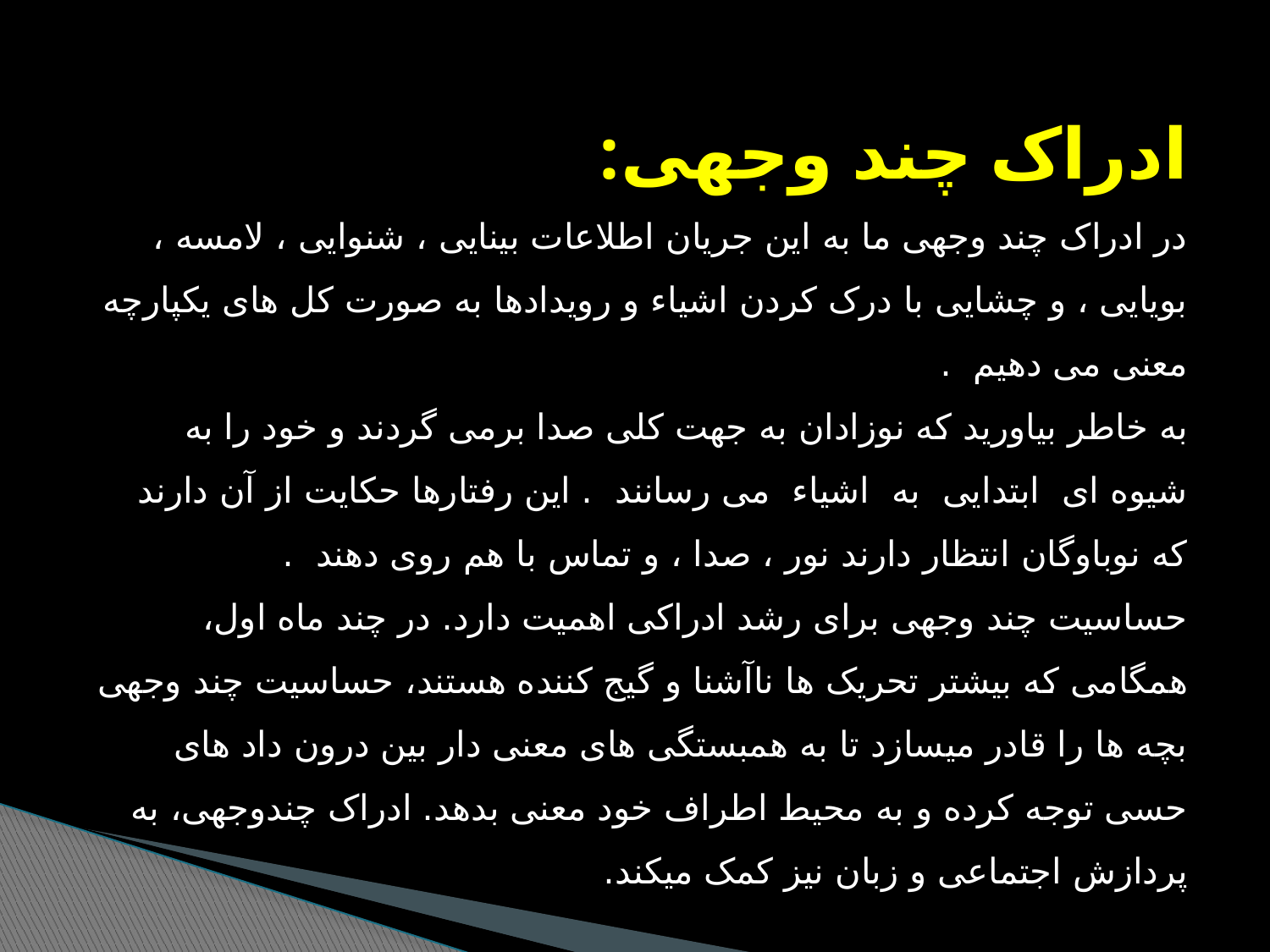

ادراک چند وجهی:
در ادراک چند وجهی ما به این جریان اطلاعات بینایی ، شنوایی ، لامسه ، بویایی ، و چشایی با درک کردن اشیاء و رویدادها به صورت کل های یکپارچه معنی می دهیم  .
به خاطر بیاورید که نوزادان به جهت کلی صدا برمی گردند و خود را به  شیوه ای  ابتدایی  به  اشیاء  می رسانند  . این رفتارها حکایت از آن دارند که نوباوگان انتظار دارند نور ، صدا ، و تماس با هم روی دهند  .
حساسیت چند وجهی برای رشد ادراکی اهمیت دارد. در چند ماه اول، همگامی که بیشتر تحریک ها ناآشنا و گیج کننده هستند، حساسیت چند وجهی بچه ها را قادر میسازد تا به همبستگی های معنی دار بین درون داد های حسی توجه کرده و به محیط اطراف خود معنی بدهد. ادراک چندوجهی، به پردازش اجتماعی و زبان نیز کمک میکند.